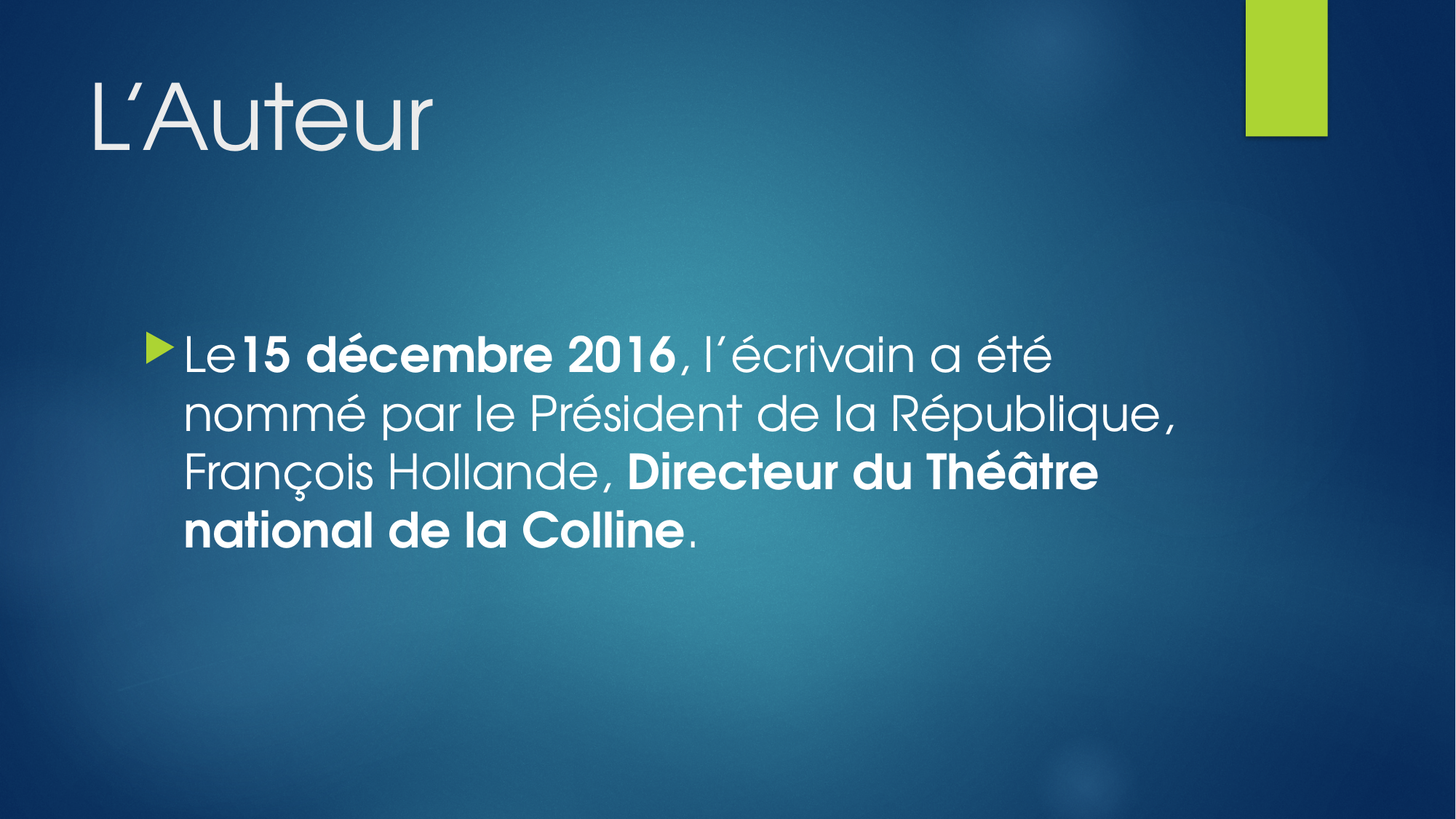

# L’Auteur

Le15 décembre 2016, l’écrivain a été nommé par le Président de la République, François Hollande, Directeur du Théâtre national de la Colline.